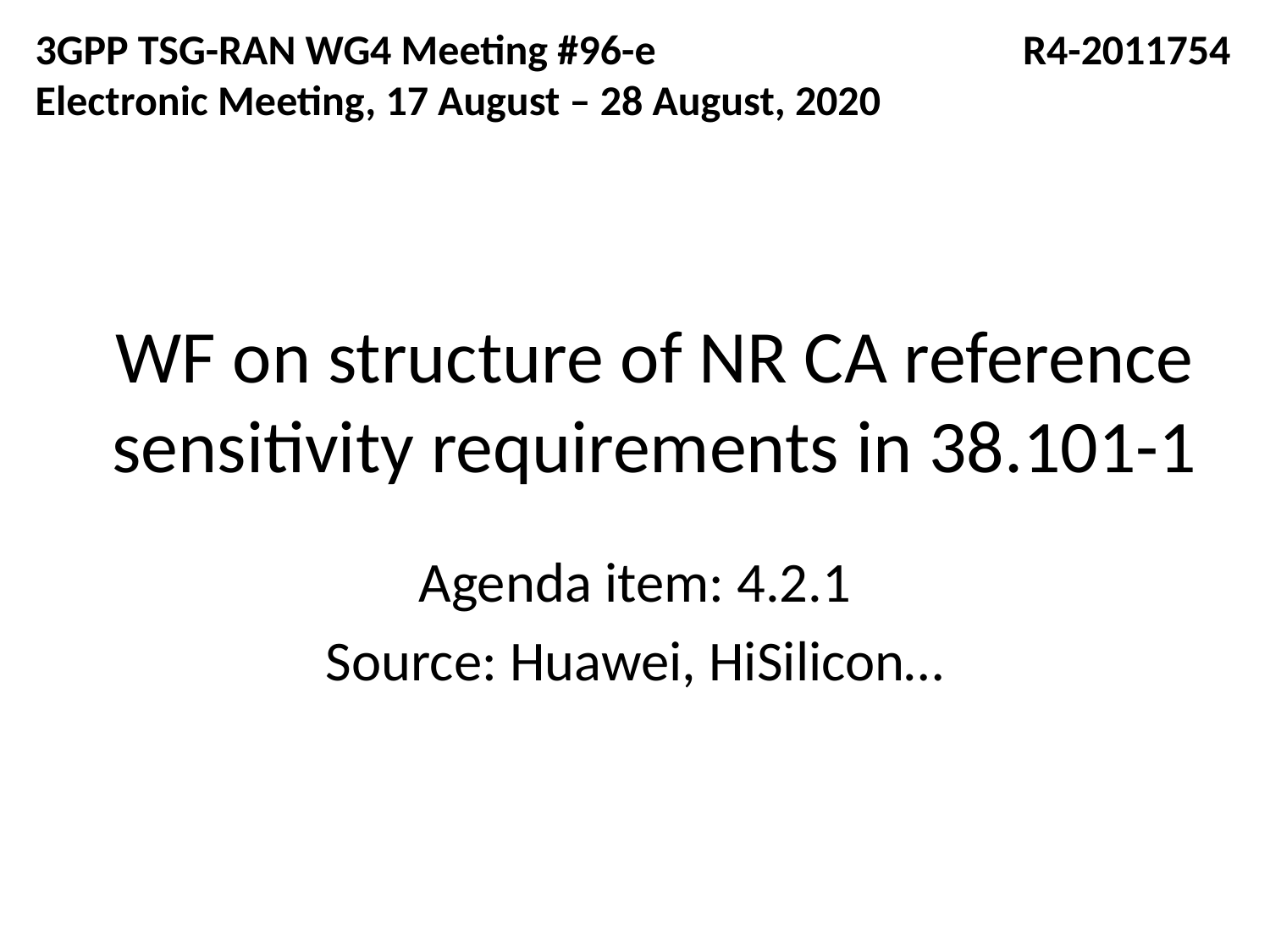

3GPP TSG-RAN WG4 Meeting #96-e	                                     R4-2011754
Electronic Meeting, 17 August – 28 August, 2020
# WF on structure of NR CA reference sensitivity requirements in 38.101-1
Agenda item: 4.2.1
Source: Huawei, HiSilicon…